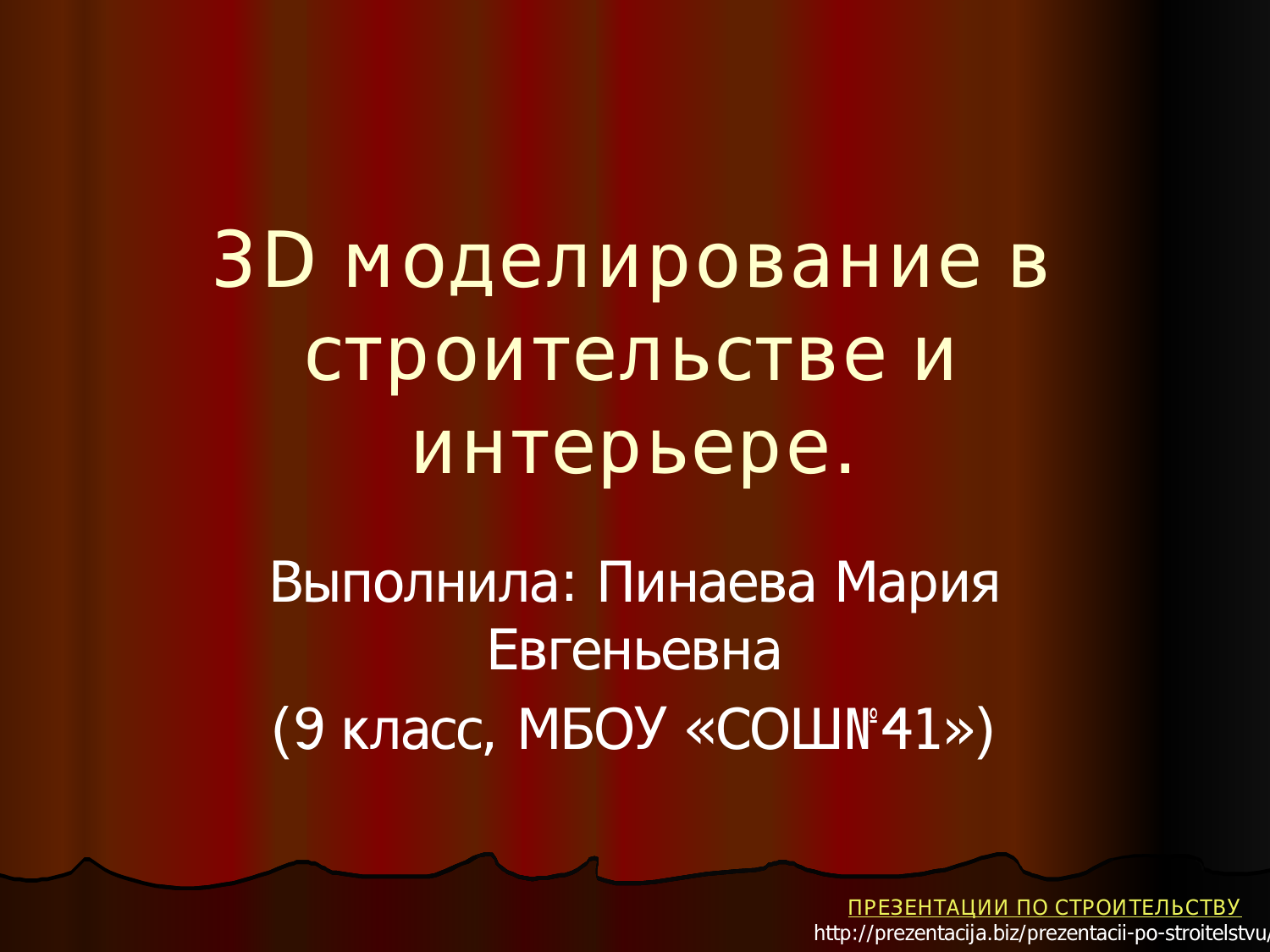

# 3D моделирование в строительстве и интерьере.
Выполнила: Пинаева Мария Евгеньевна
(9 класс, МБОУ «СОШ№41»)
ПРЕЗЕНТАЦИИ ПО СТРОИТЕЛЬСТВУ
http://prezentacija.biz/prezentacii-po-stroitelstvu/